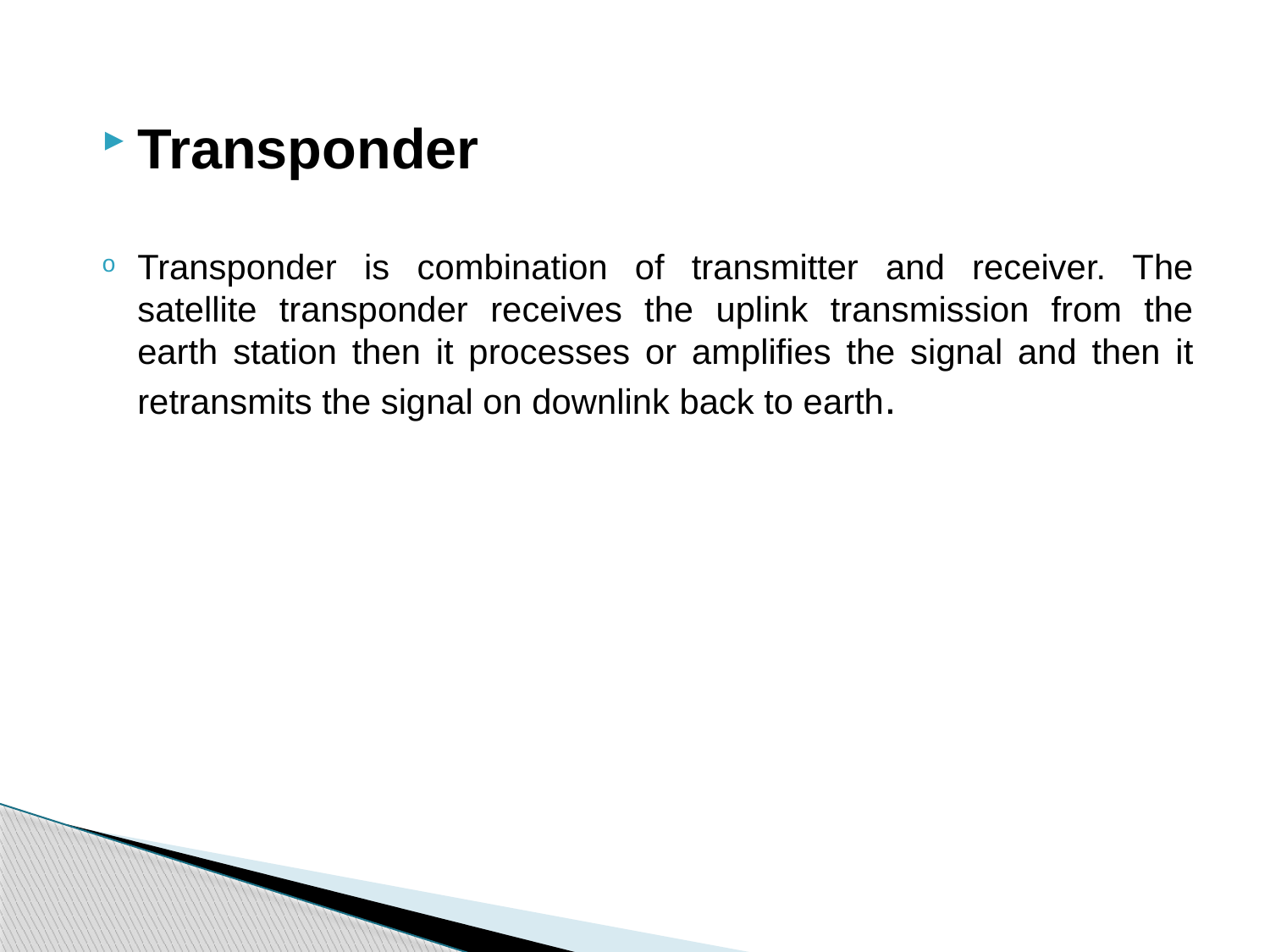

Transponder

Transponder is combination of transmitter and receiver. The satellite transponder receives the uplink transmission from the earth station then it processes or amplifies the signal and then it retransmits the signal on downlink back to earth.